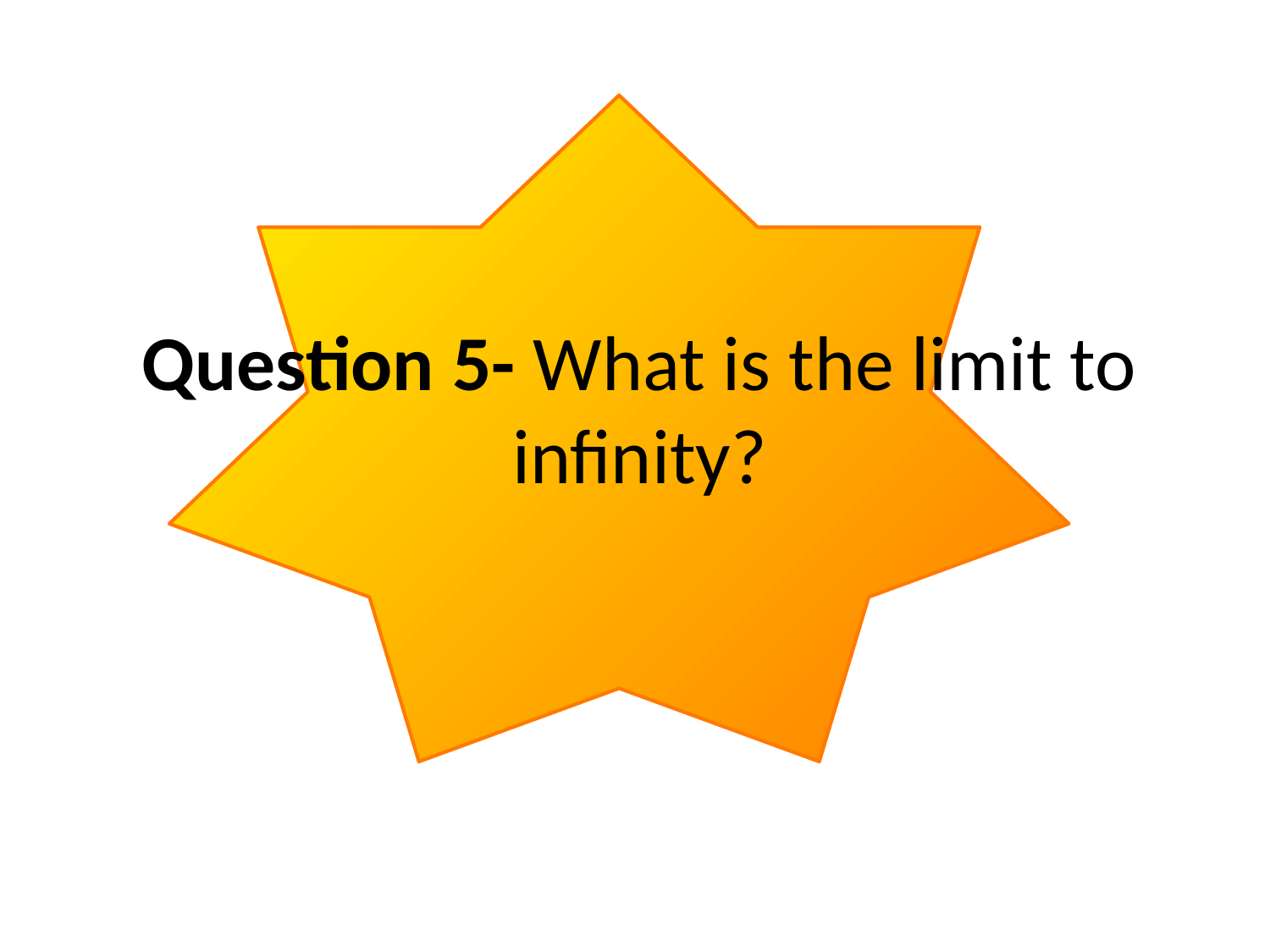

Question 5- What is the limit to infinity?